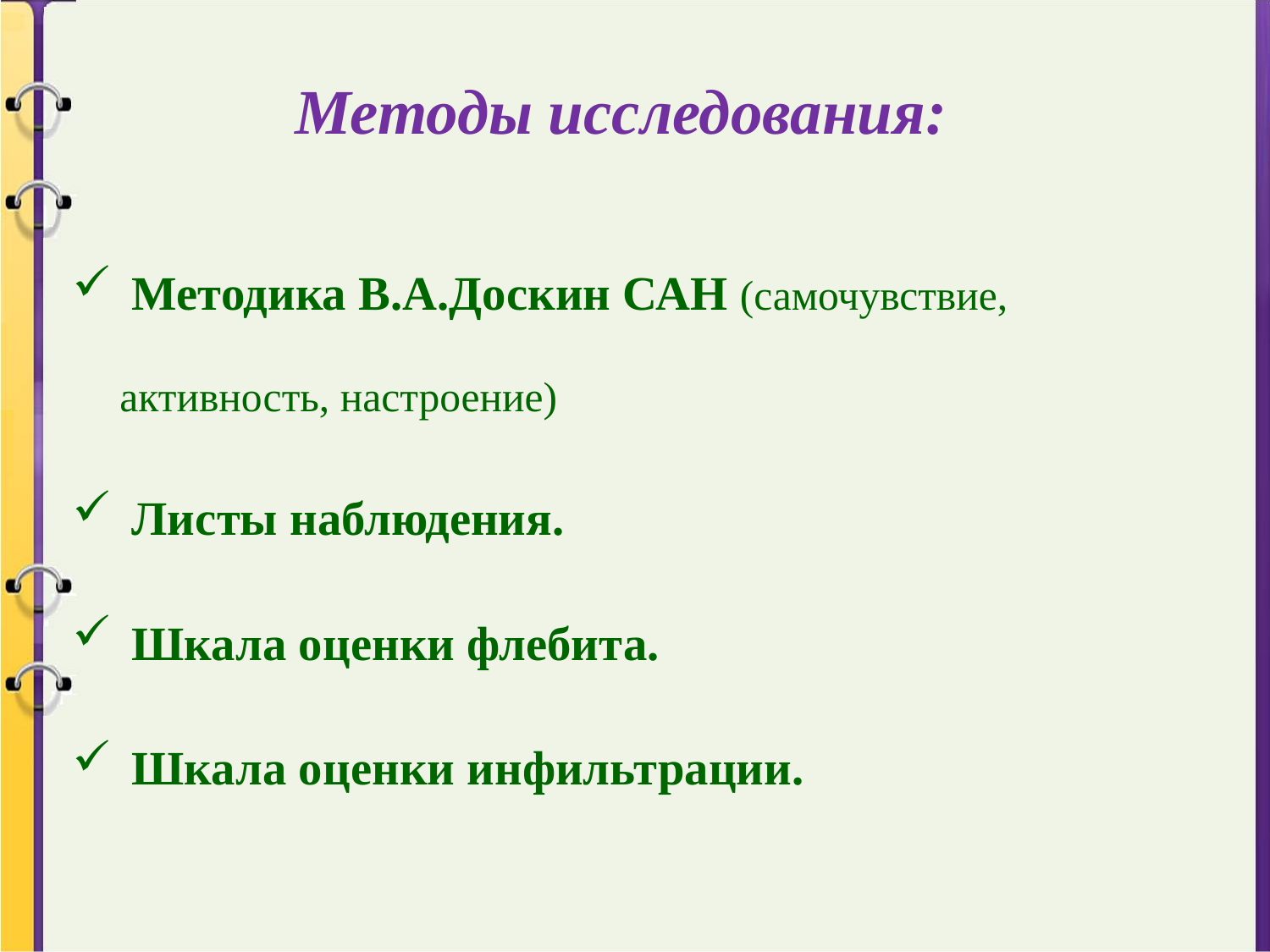

# Методы исследования:
 Методика В.А.Доскин САН (самочувствие, активность, настроение)
 Листы наблюдения.
 Шкала оценки флебита.
 Шкала оценки инфильтрации.